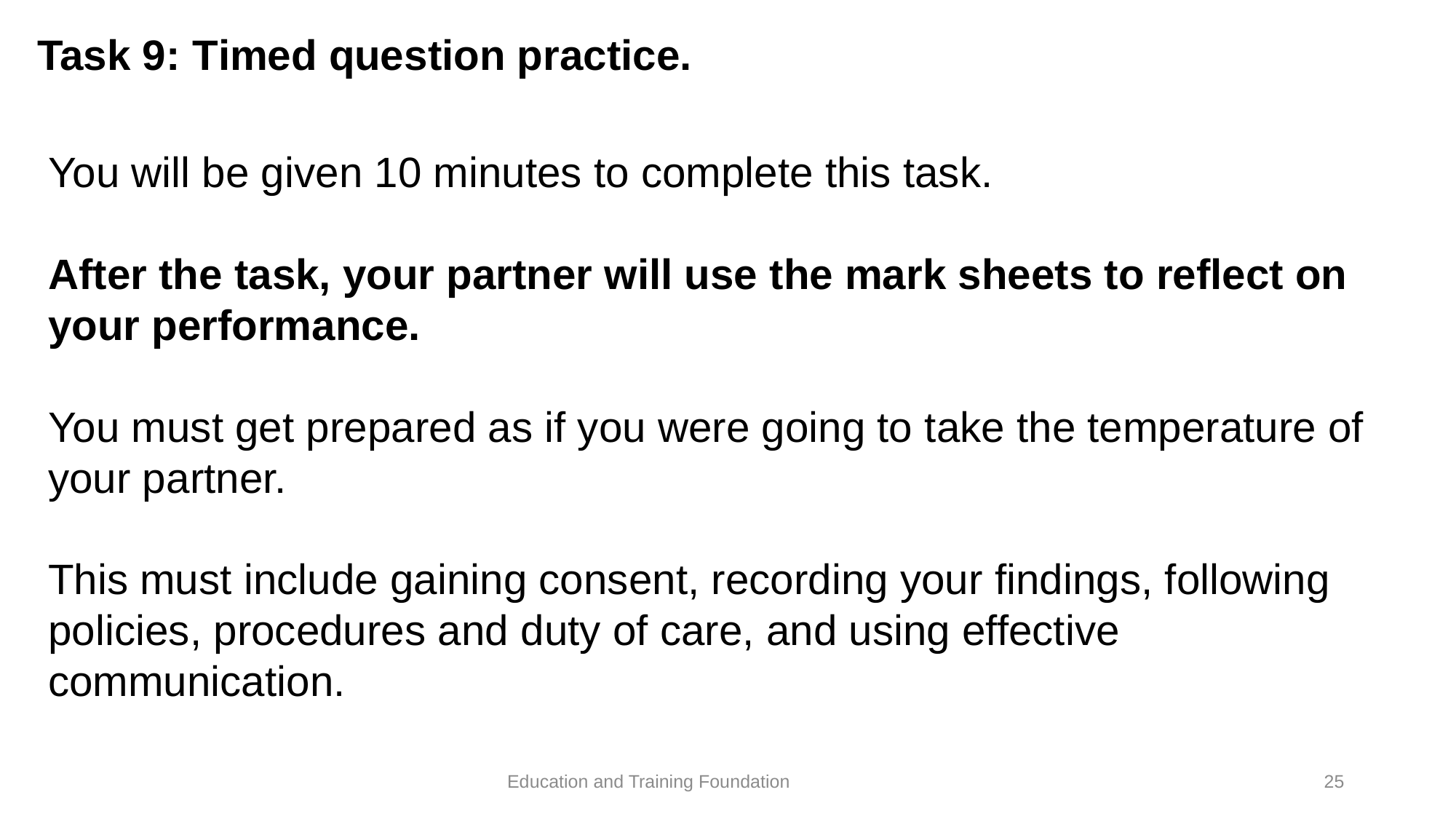

# Task 9: Timed question practice.
You will be given 10 minutes to complete this task.
After the task, your partner will use the mark sheets to reflect on your performance.

You must get prepared as if you were going to take the temperature of your partner.

This must include gaining consent, recording your findings, following policies, procedures and duty of care, and using effective communication.

25
Education and Training Foundation